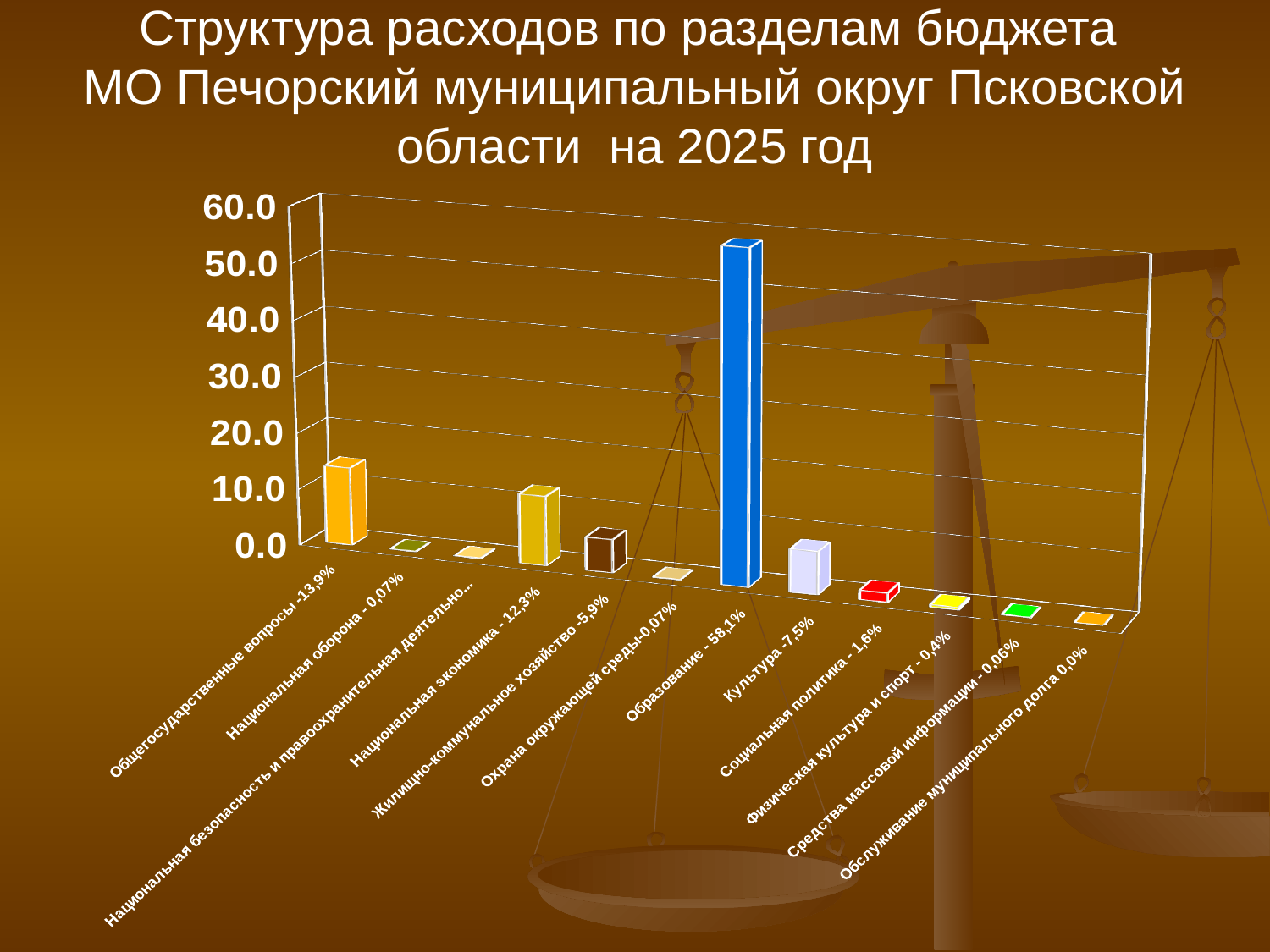

# Структура расходов по разделам бюджета МО Печорский муниципальный округ Псковской области  на 2025 год

[unsupported chart]

### Chart

| Category |
|---|